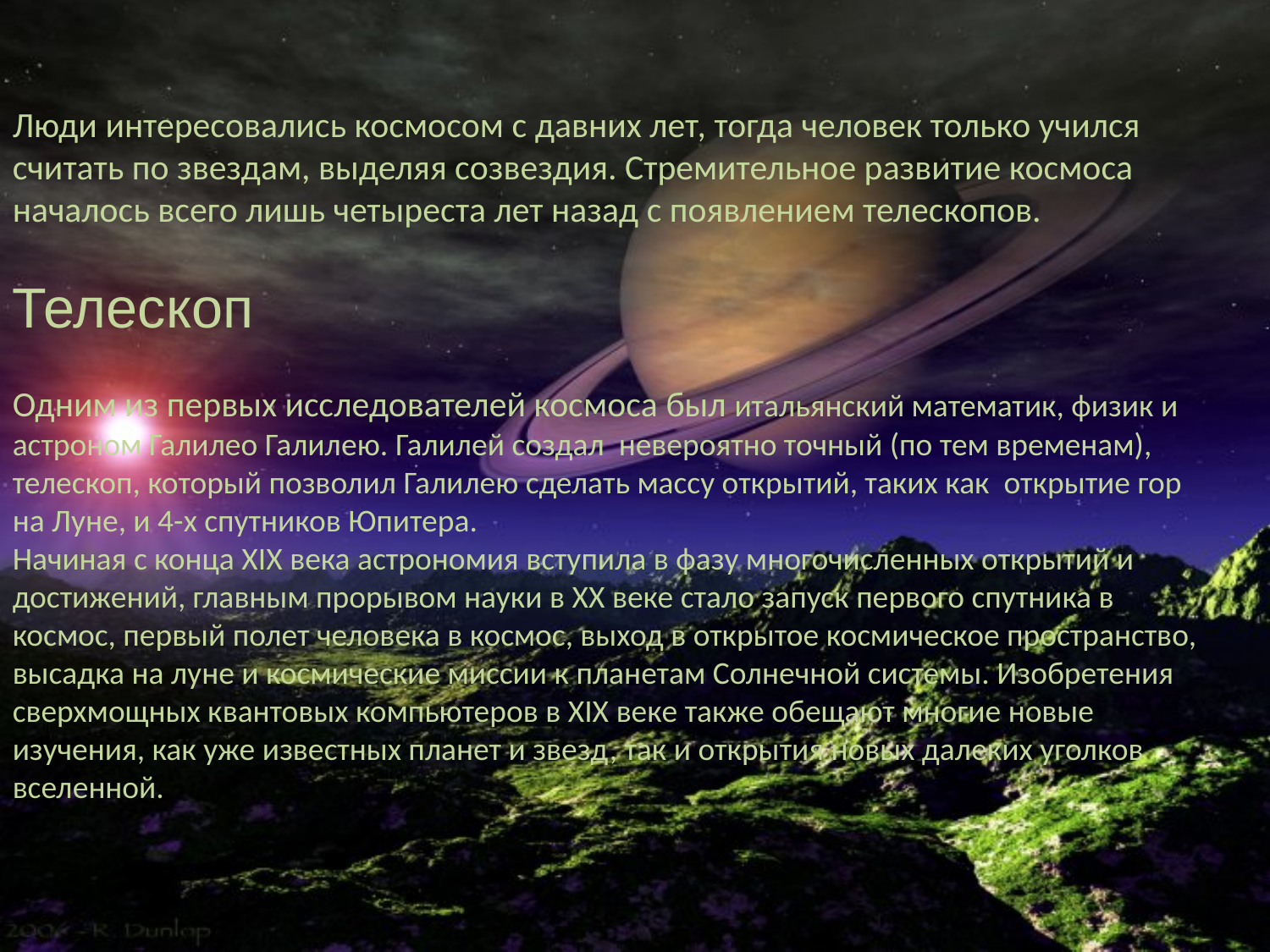

Люди интересовались космосом с давних лет, тогда человек только учился считать по звездам, выделяя созвездия. Стремительное развитие космоса началось всего лишь четыреста лет назад с появлением телескопов.

Телескоп

Одним из первых исследователей космоса был итальянский математик, физик и астроном Галилео Галилею. Галилей создал  невероятно точный (по тем временам),  телескоп, который позволил Галилею сделать массу открытий, таких как  открытие гор на Луне, и 4-х спутников Юпитера.
Начиная с конца XIX века астрономия вступила в фазу многочисленных открытий и достижений, главным прорывом науки в XX веке стало запуск первого спутника в космос, первый полет человека в космос, выход в открытое космическое пространство, высадка на луне и космические миссии к планетам Солнечной системы. Изобретения сверхмощных квантовых компьютеров в XIX веке также обещают многие новые изучения, как уже известных планет и звезд, так и открытия новых далеких уголков вселенной.